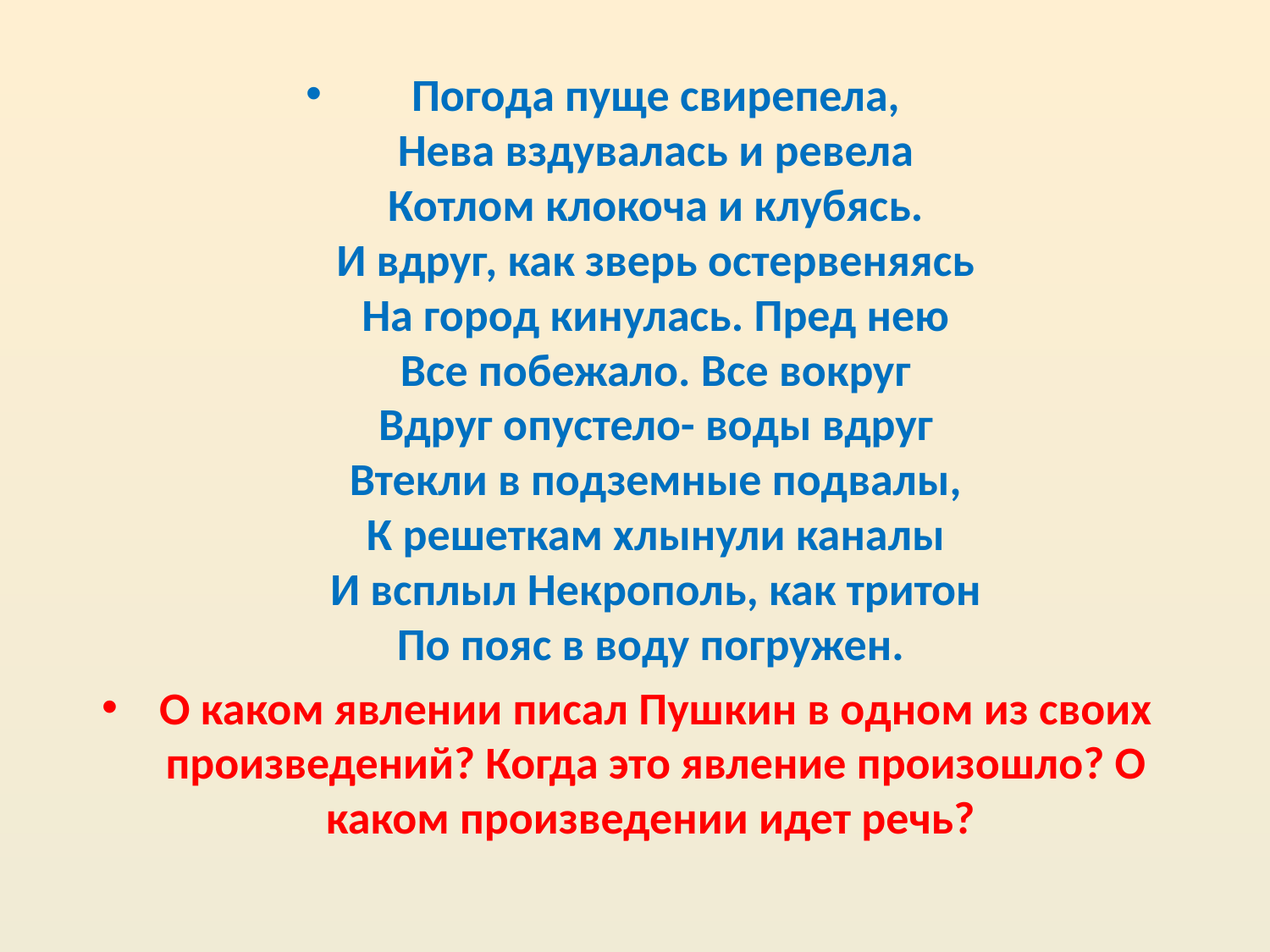

#
Погода пуще свирепела,
Нева вздувалась и ревела
Котлом клокоча и клубясь.
И вдруг, как зверь остервеняясь
На город кинулась. Пред нею
Все побежало. Все вокруг
Вдруг опустело- воды вдруг
Втекли в подземные подвалы,
К решеткам хлынули каналы
И всплыл Некрополь, как тритон
По пояс в воду погружен.
О каком явлении писал Пушкин в одном из своих произведений? Когда это явление произошло? О каком произведении идет речь?